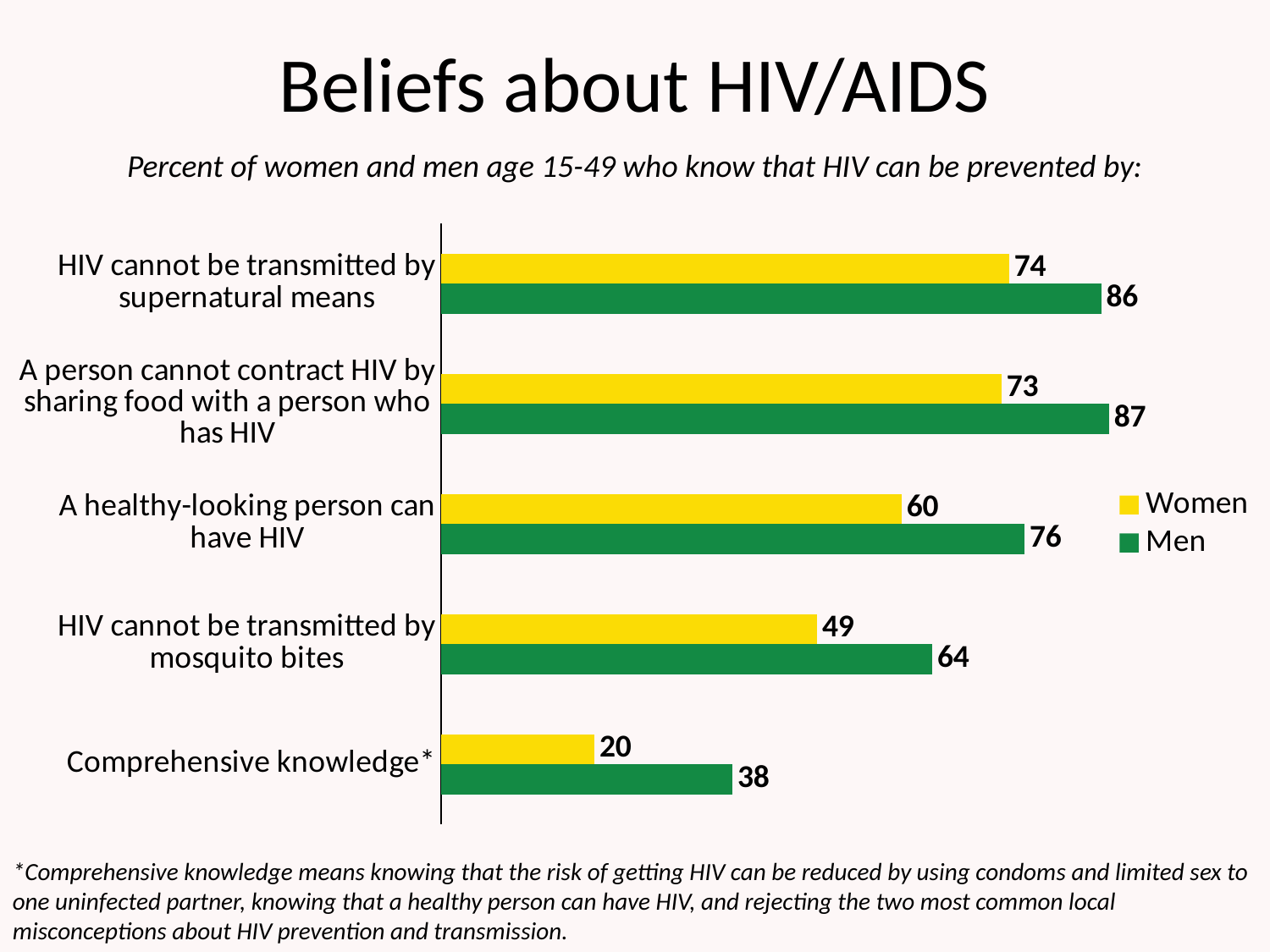

# Beliefs about HIV/AIDS
Percent of women and men age 15-49 who know that HIV can be prevented by:

### Chart

| Category | Men | Women |
|---|---|---|
| Comprehensive knowledge* | 38.0 | 20.0 |
| HIV cannot be transmitted by mosquito bites | 64.0 | 49.0 |
| A healthy-looking person can have HIV | 76.0 | 60.0 |
| A person cannot contract HIV by sharing food with a person who has HIV | 87.0 | 73.0 |
| HIV cannot be transmitted by supernatural means | 86.0 | 74.0 |
*Comprehensive knowledge means knowing that the risk of getting HIV can be reduced by using condoms and limited sex to one uninfected partner, knowing that a healthy person can have HIV, and rejecting the two most common local misconceptions about HIV prevention and transmission.